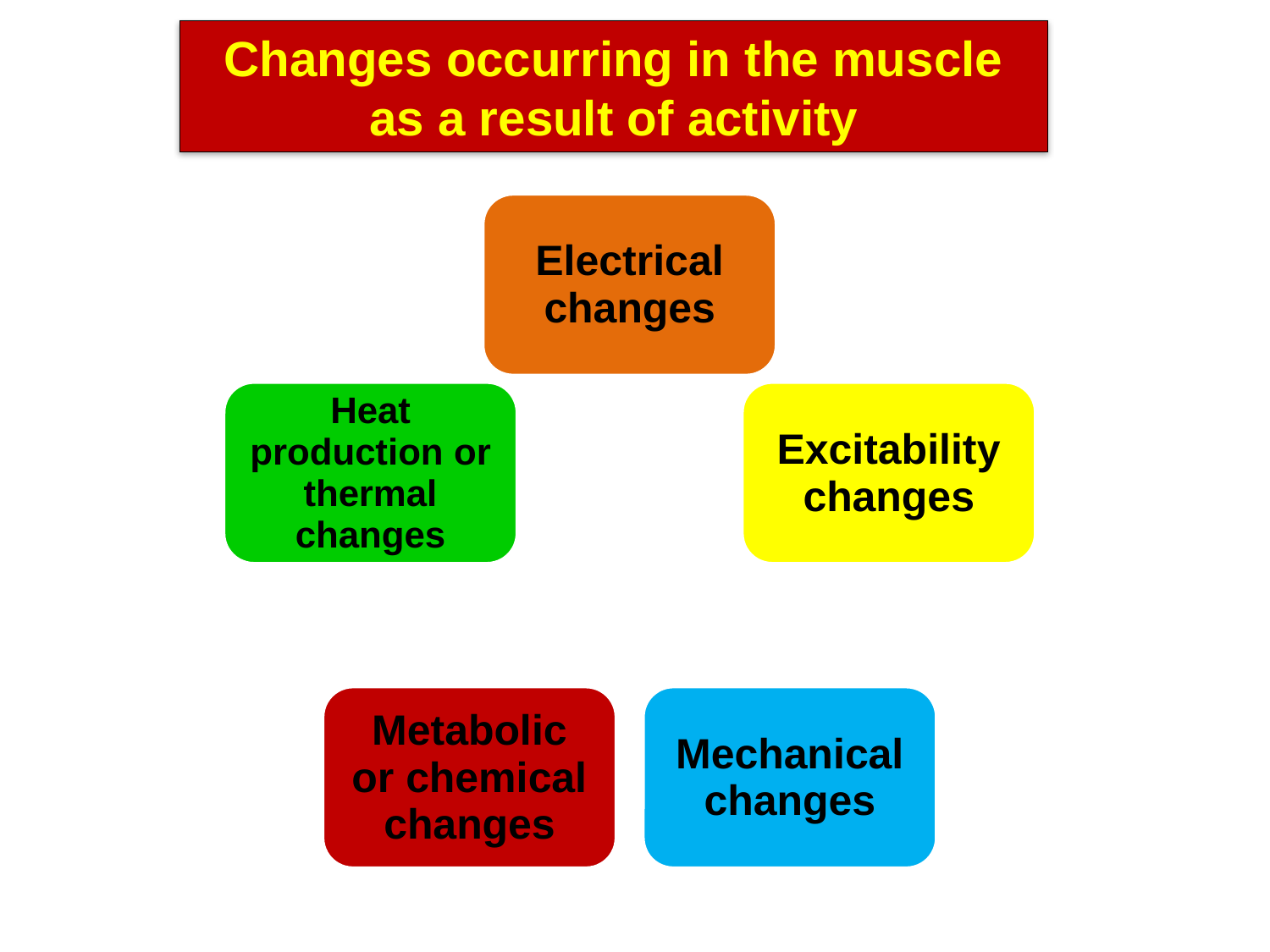

Changes occurring in the muscle as a result of activity
Electrical changes
Excitability changes
Mechanical changes
Metabolic or chemical changes
Heat production or thermal changes